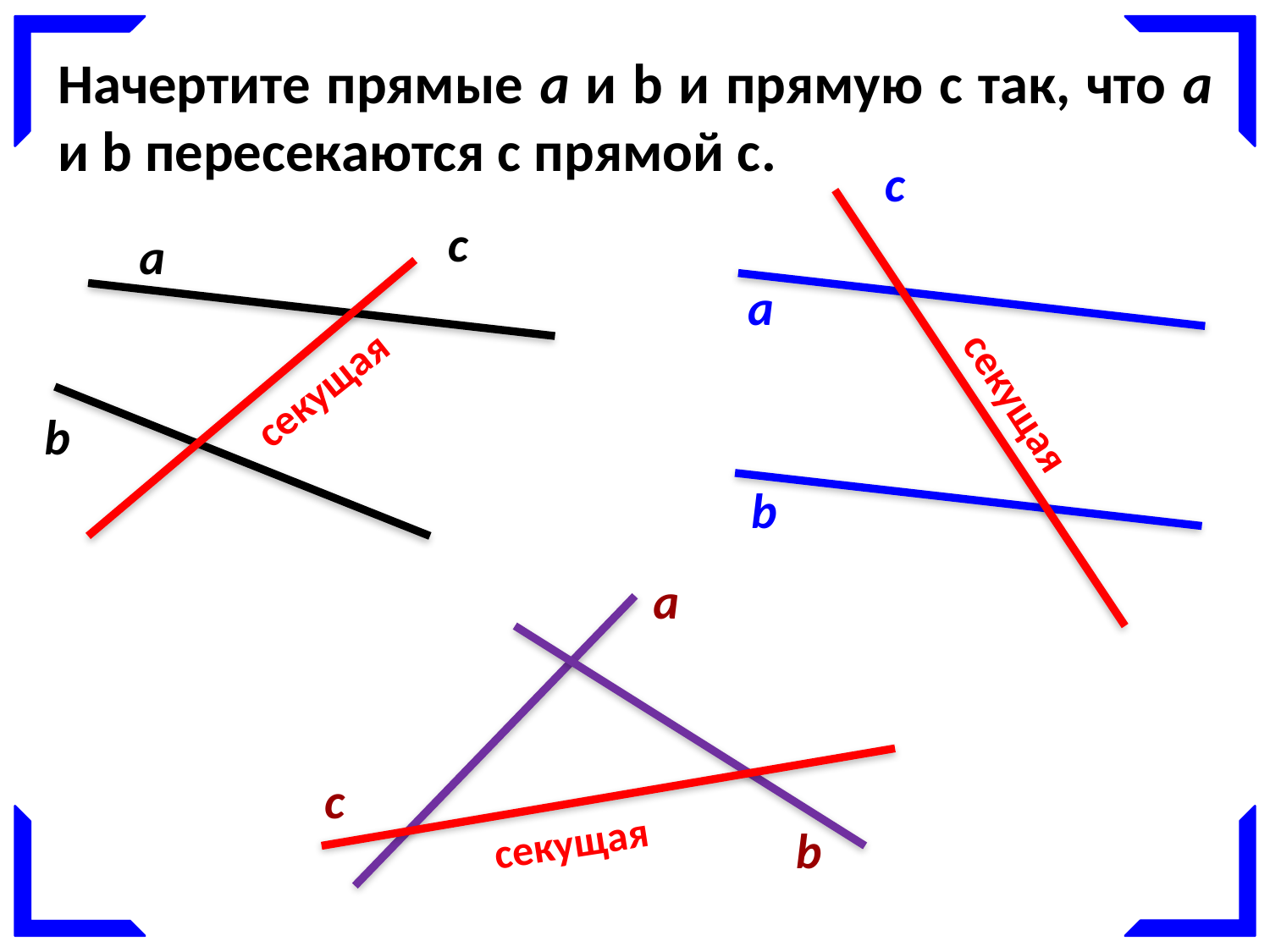

Начертите прямые a и b и прямую с так, что a и b пересекаются с прямой с.
c
c
a
a
секущая
секущая
b
b
a
c

секущая
b